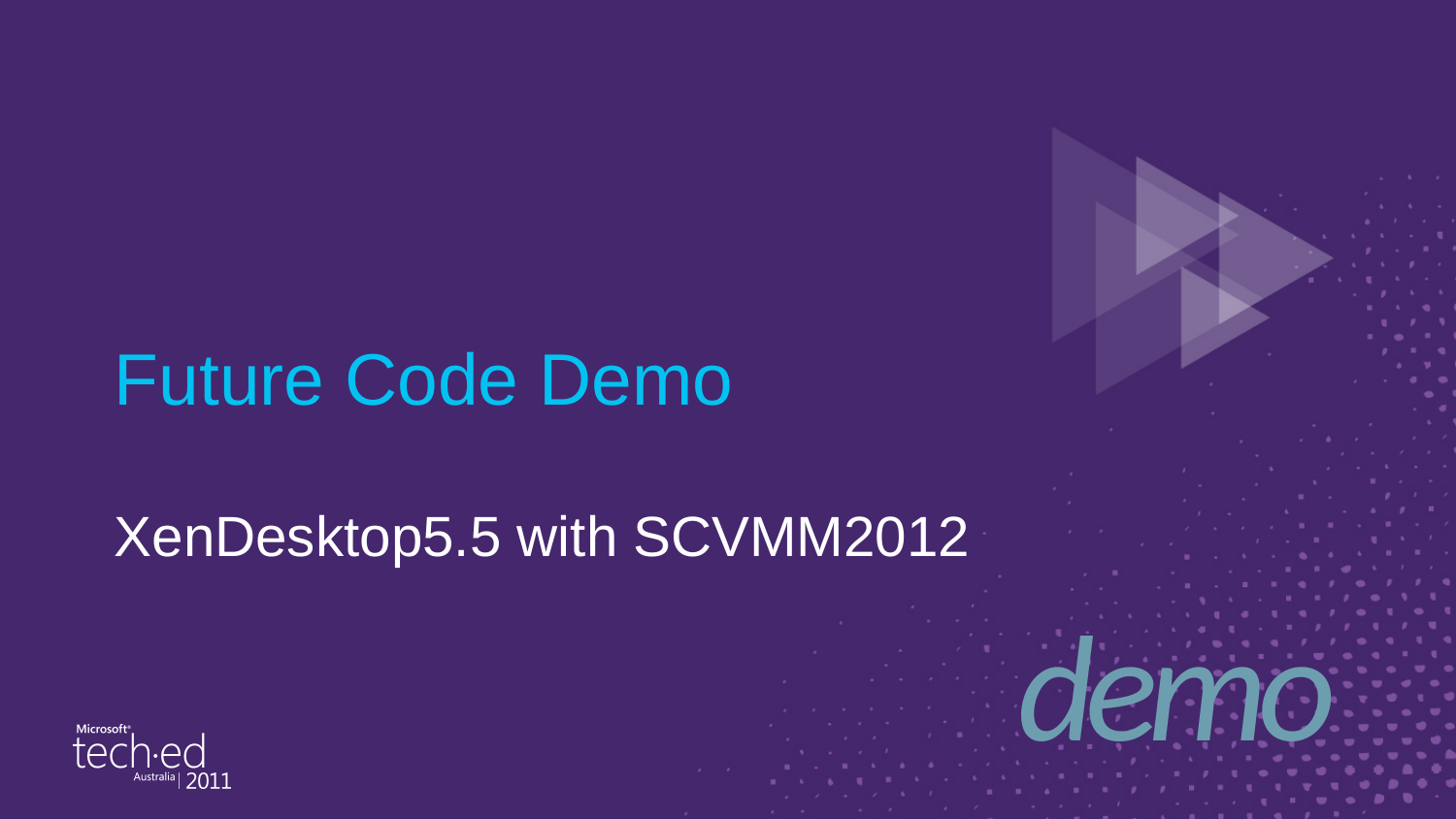

# Future Code Demo
XenDesktop5.5 with SCVMM2012

demo